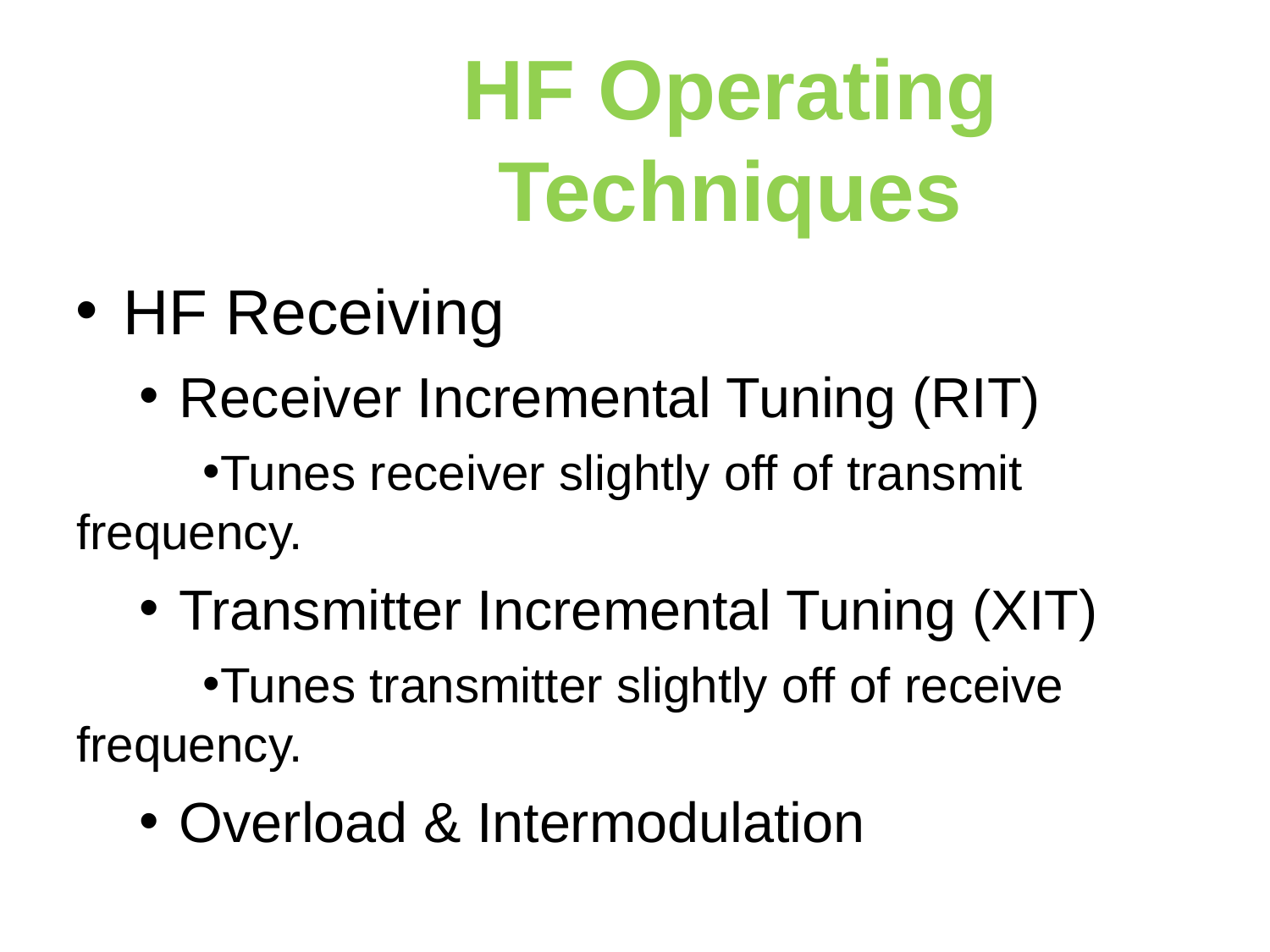

HF Operating Techniques
HF Receiving
Receiver Incremental Tuning (RIT)
Tunes receiver slightly off of transmit frequency.
Transmitter Incremental Tuning (XIT)
Tunes transmitter slightly off of receive frequency.
Overload & Intermodulation